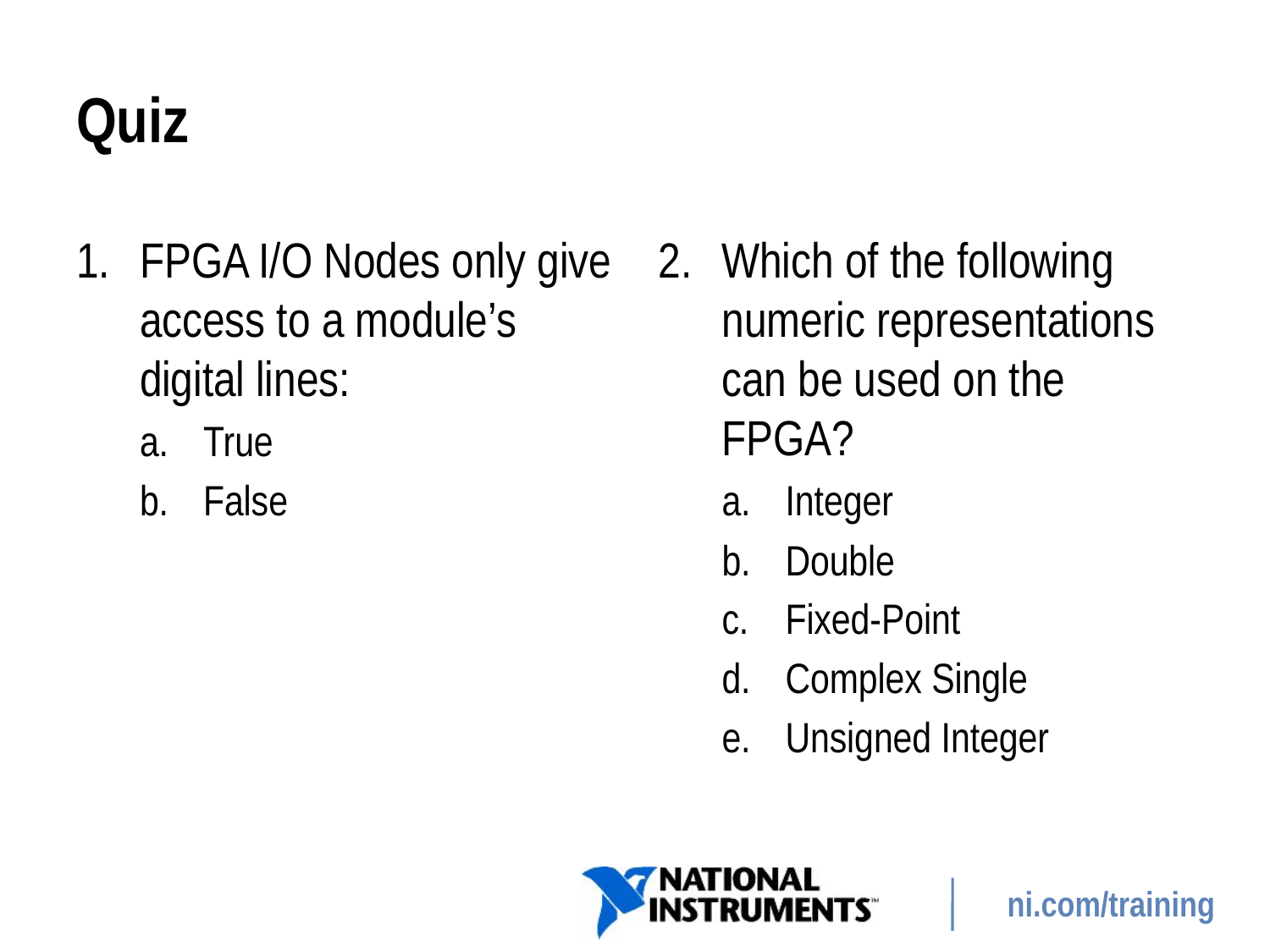

# Quiz
FPGA I/O Nodes only give access to a module’s digital lines:
True
False
Which of the following numeric representations can be used on the FPGA?
Integer
Double
Fixed-Point
Complex Single
Unsigned Integer